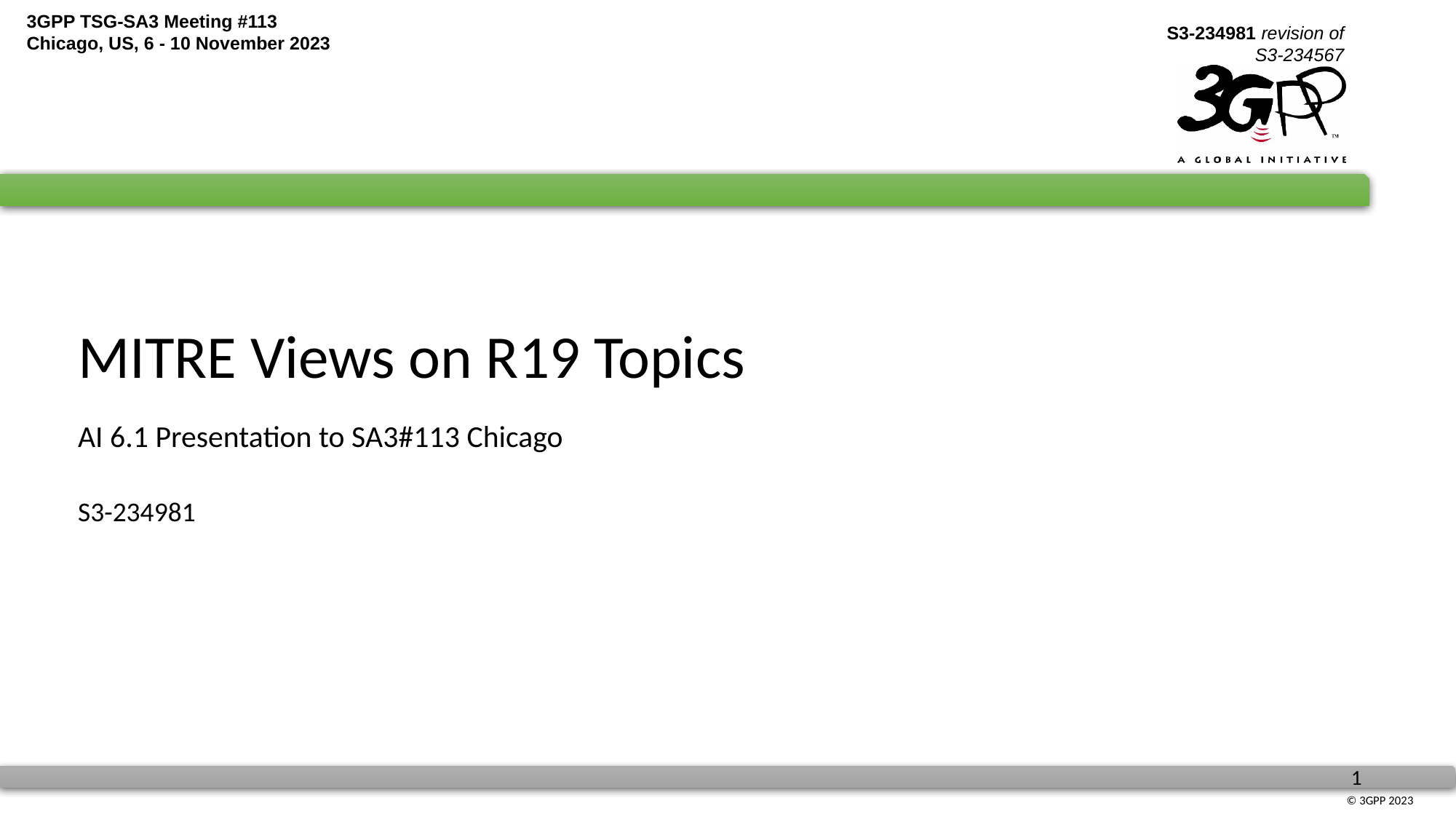

# MITRE Views on R19 Topics
AI 6.1 Presentation to SA3#113 Chicago
S3-234981